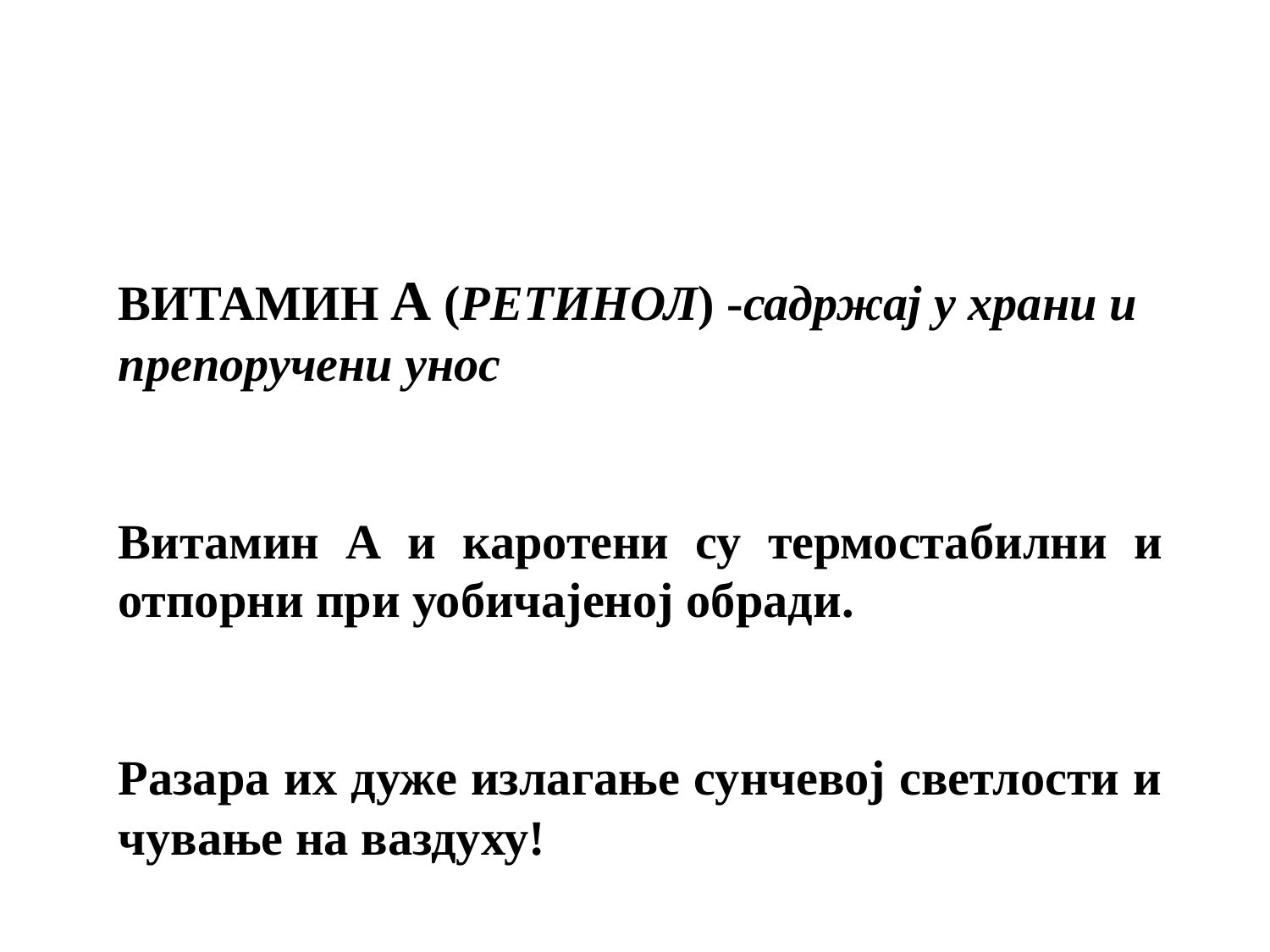

ВИТАМИН А (РЕТИНОЛ) -садржај у храни и препоручени унос

Витамин А и каротени су термостабилни и отпорни при уобичајеној обради.

Разара их дуже излагање сунчевој светлости и чување на ваздуху!